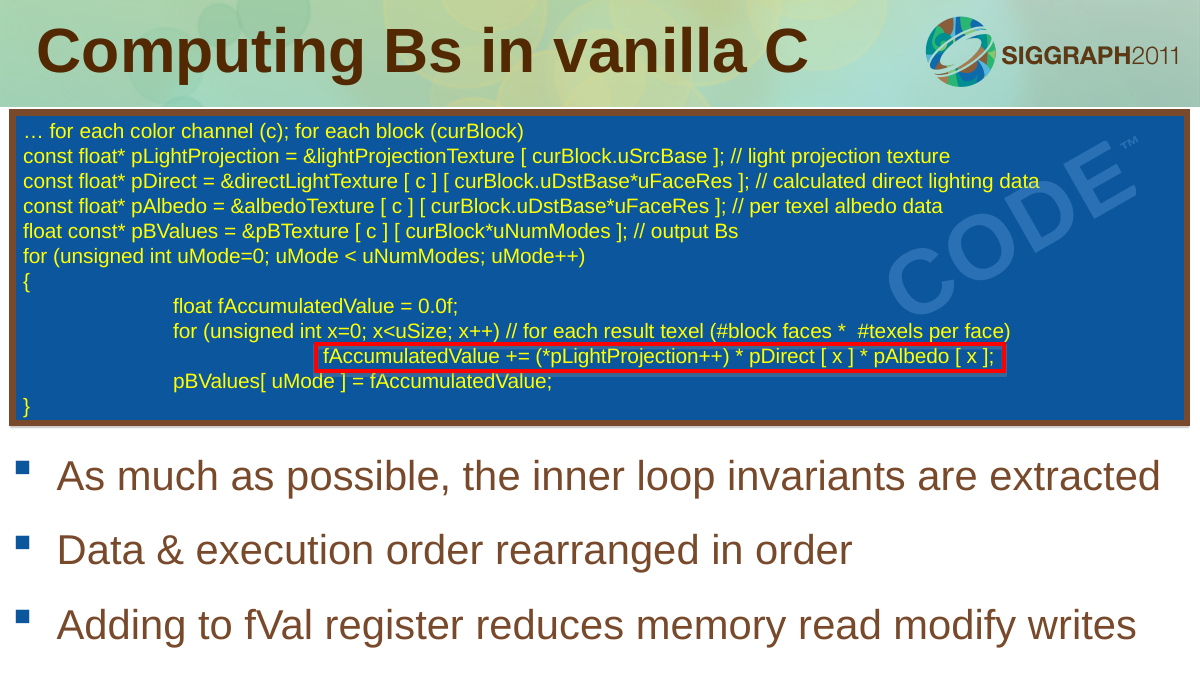

# Computing Bs in vanilla C
… for each color channel (c); for each block (curBlock)
const float* pLightProjection = &lightProjectionTexture [ curBlock.uSrcBase ]; // light projection texture
const float* pDirect = &directLightTexture [ c ] [ curBlock.uDstBase*uFaceRes ]; // calculated direct lighting data
const float* pAlbedo = &albedoTexture [ c ] [ curBlock.uDstBase*uFaceRes ]; // per texel albedo data
float const* pBValues = &pBTexture [ c ] [ curBlock*uNumModes ]; // output Bs
for (unsigned int uMode=0; uMode < uNumModes; uMode++)
{
	float fAccumulatedValue = 0.0f;
	for (unsigned int x=0; x<uSize; x++) // for each result texel (#block faces *  #texels per face)
		fAccumulatedValue += (*pLightProjection++) * pDirect [ x ] * pAlbedo [ x ];
	pBValues[ uMode ] = fAccumulatedValue;
}
CODE™

As much as possible, the inner loop invariants are extracted
Data & execution order rearranged in order
Adding to fVal register reduces memory read modify writes